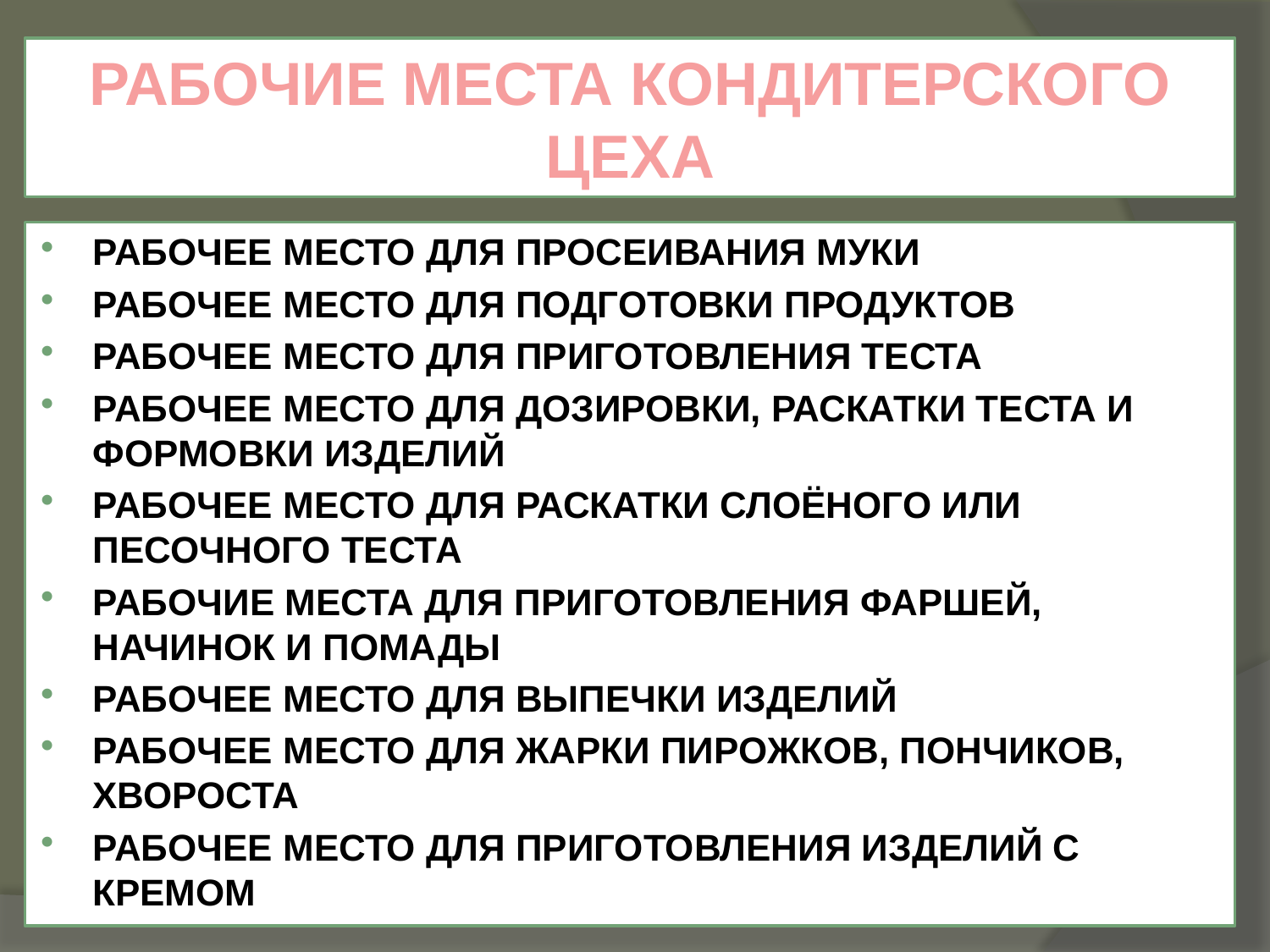

# РАБОЧИЕ МЕСТА КОНДИТЕРСКОГО ЦЕХА
РАБОЧЕЕ МЕСТО ДЛЯ ПРОСЕИВАНИЯ МУКИ
РАБОЧЕЕ МЕСТО ДЛЯ ПОДГОТОВКИ ПРОДУКТОВ
РАБОЧЕЕ МЕСТО ДЛЯ ПРИГОТОВЛЕНИЯ ТЕСТА
РАБОЧЕЕ МЕСТО ДЛЯ ДОЗИРОВКИ, РАСКАТКИ ТЕСТА И ФОРМОВКИ ИЗДЕЛИЙ
РАБОЧЕЕ МЕСТО ДЛЯ РАСКАТКИ СЛОЁНОГО ИЛИ ПЕСОЧНОГО ТЕСТА
РАБОЧИЕ МЕСТА ДЛЯ ПРИГОТОВЛЕНИЯ ФАРШЕЙ, НАЧИНОК И ПОМАДЫ
РАБОЧЕЕ МЕСТО ДЛЯ ВЫПЕЧКИ ИЗДЕЛИЙ
РАБОЧЕЕ МЕСТО ДЛЯ ЖАРКИ ПИРОЖКОВ, ПОНЧИКОВ, ХВОРОСТА
РАБОЧЕЕ МЕСТО ДЛЯ ПРИГОТОВЛЕНИЯ ИЗДЕЛИЙ С КРЕМОМ